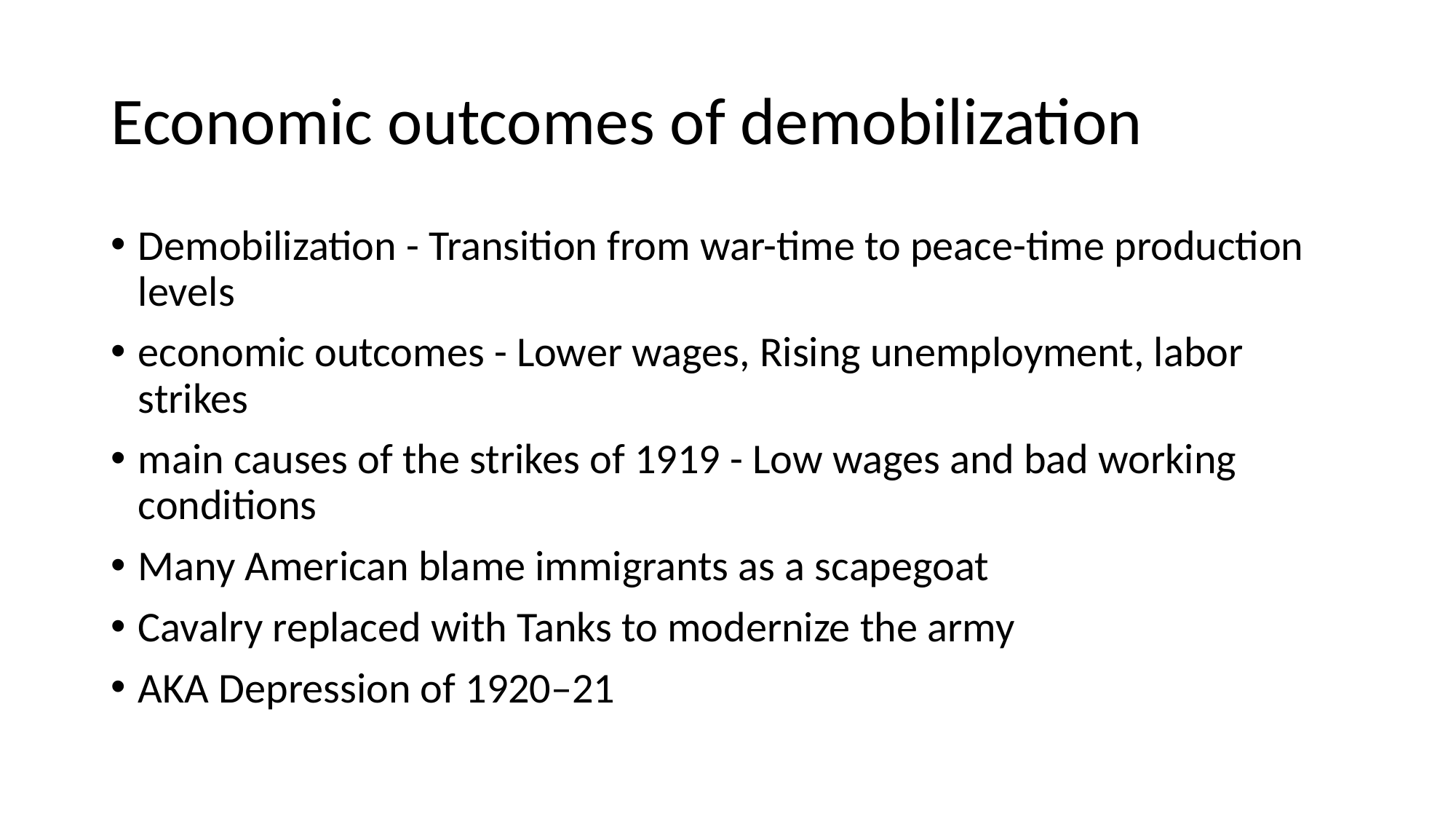

# Economic outcomes of demobilization
Demobilization - Transition from war-time to peace-time production levels
economic outcomes - Lower wages, Rising unemployment, labor strikes
main causes of the strikes of 1919 - Low wages and bad working conditions
Many American blame immigrants as a scapegoat
Cavalry replaced with Tanks to modernize the army
AKA Depression of 1920–21